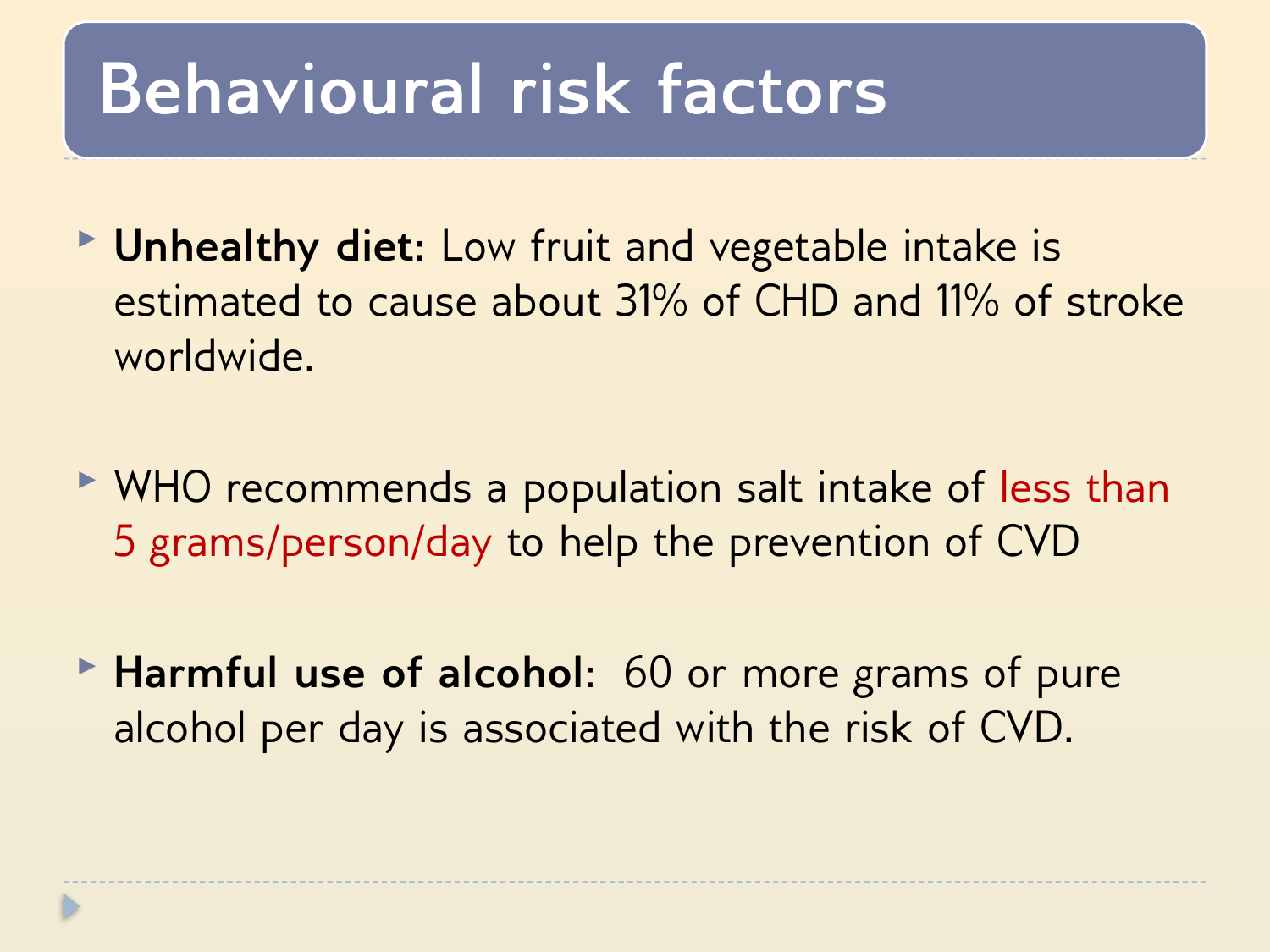

Behavioural risk factors
Unhealthy diet: Low fruit and vegetable intake is estimated to cause about 31% of CHD and 11% of stroke worldwide.

WHO recommends a population salt intake of less than 5 grams/person/day to help the prevention of CVD

Harmful use of alcohol:  60 or more grams of pure alcohol per day is associated with the risk of CVD.